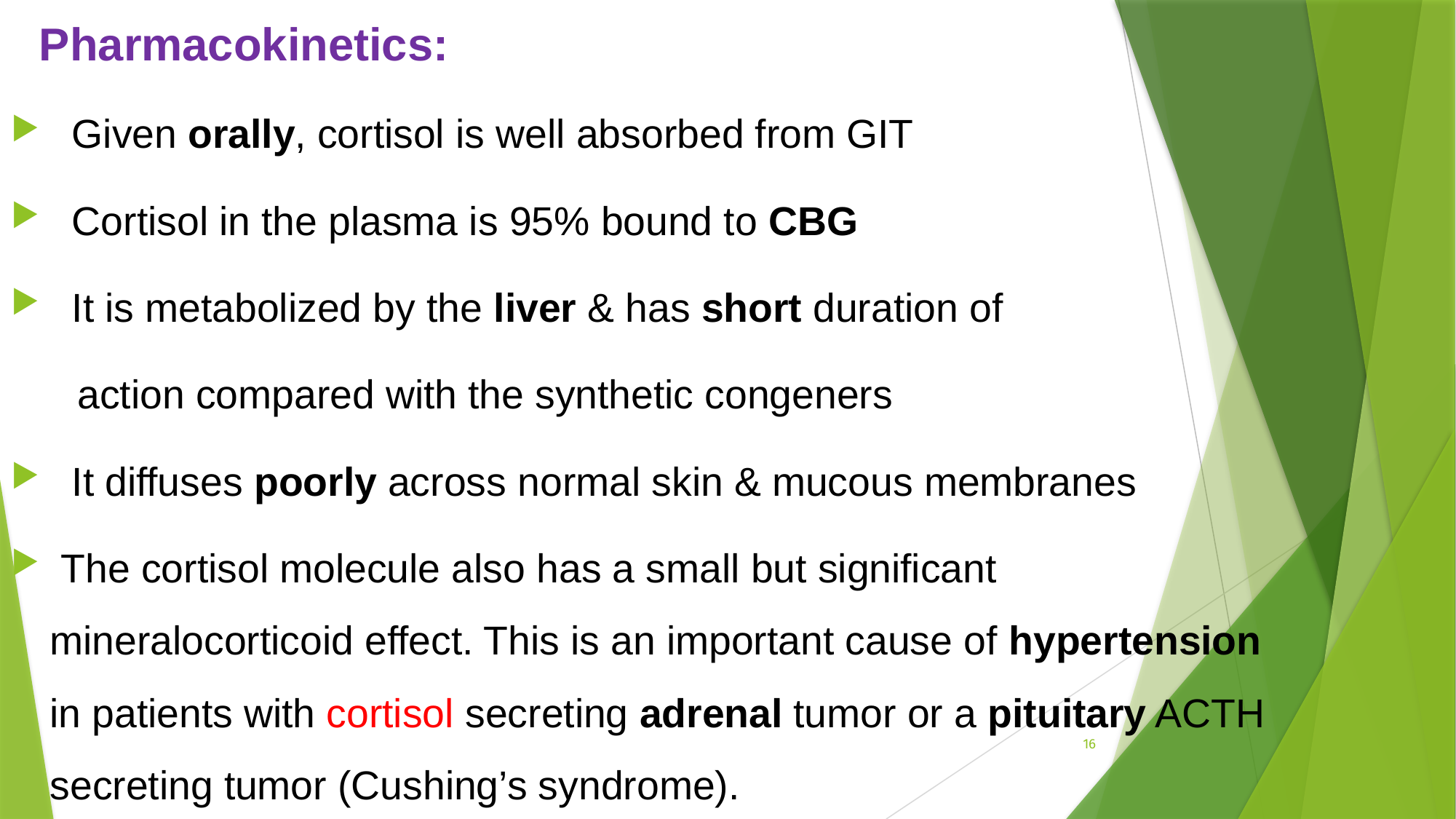

Pharmacokinetics:
  Given orally, cortisol is well absorbed from GIT
  Cortisol in the plasma is 95% bound to CBG
  It is metabolized by the liver & has short duration of
      action compared with the synthetic congeners
  It diffuses poorly across normal skin & mucous membranes
 The cortisol molecule also has a small but significant mineralocorticoid effect. This is an important cause of hypertension in patients with cortisol secreting adrenal tumor or a pituitary ACTH secreting tumor (Cushing’s syndrome).

16